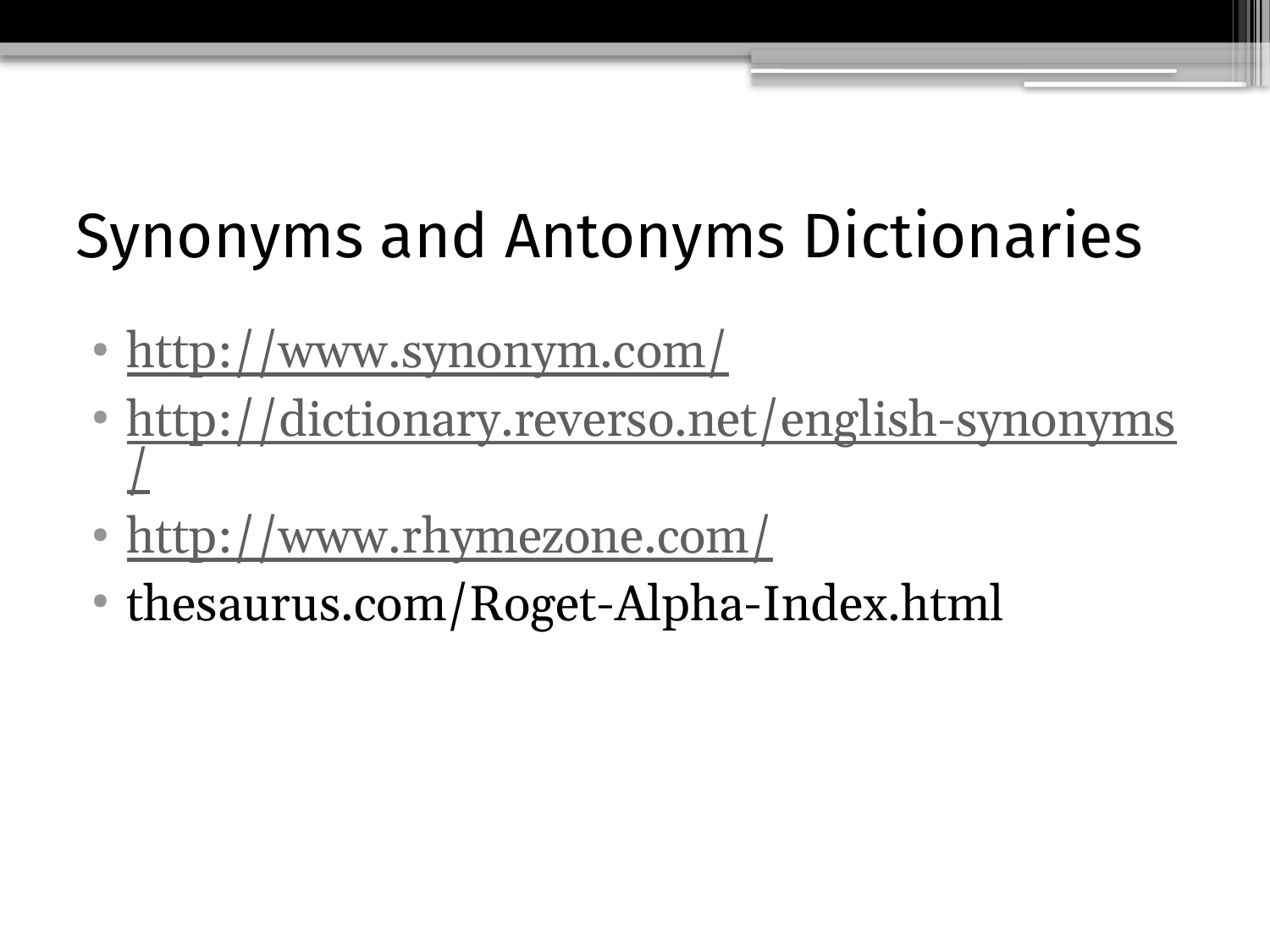

# Synonyms and Antonyms Dictionaries
http://www.synonym.com/
http://dictionary.reverso.net/english-synonyms/
http://www.rhymezone.com/
thesaurus.com/Roget-Alpha-Index.html